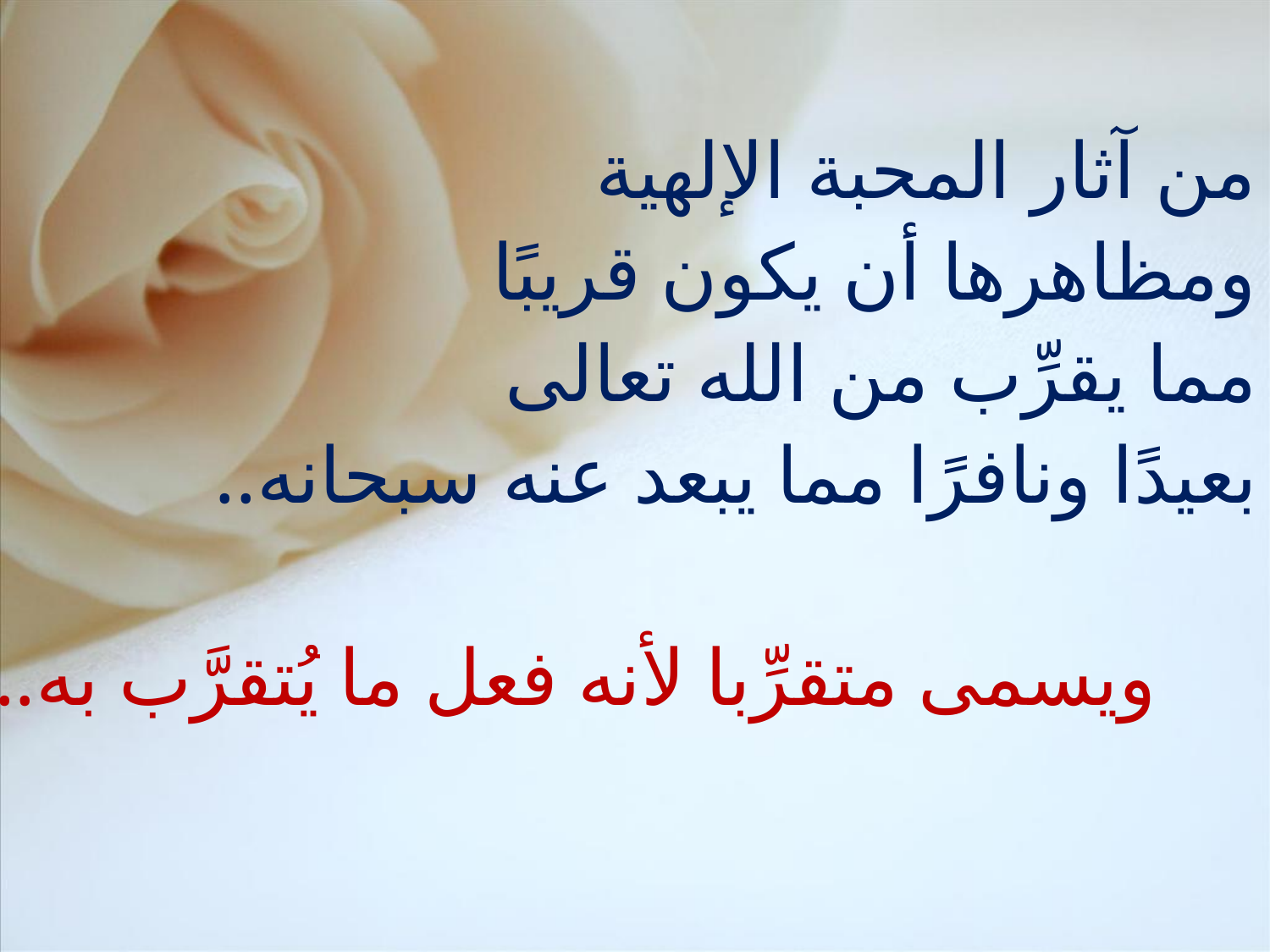

من آثار المحبة الإلهية
ومظاهرها أن يكون قريبًا
مما يقرِّب من الله تعالى
بعيدًا ونافرًا مما يبعد عنه سبحانه..

     ويسمى متقرِّبا لأنه فعل ما يُتقرَّب به..